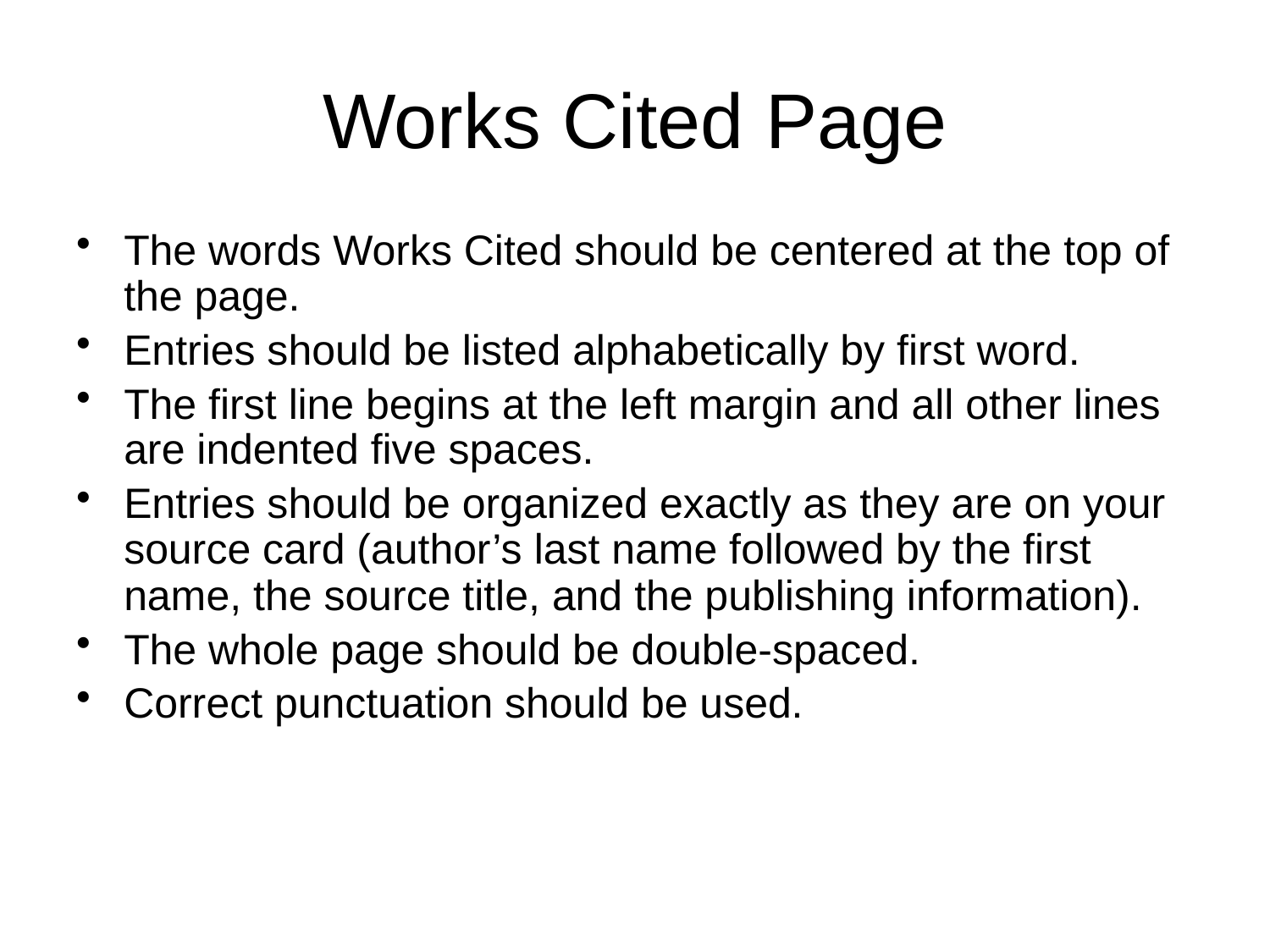

# Works Cited Page
The words Works Cited should be centered at the top of the page.
Entries should be listed alphabetically by first word.
The first line begins at the left margin and all other lines are indented five spaces.
Entries should be organized exactly as they are on your source card (author’s last name followed by the first name, the source title, and the publishing information).
The whole page should be double-spaced.
Correct punctuation should be used.